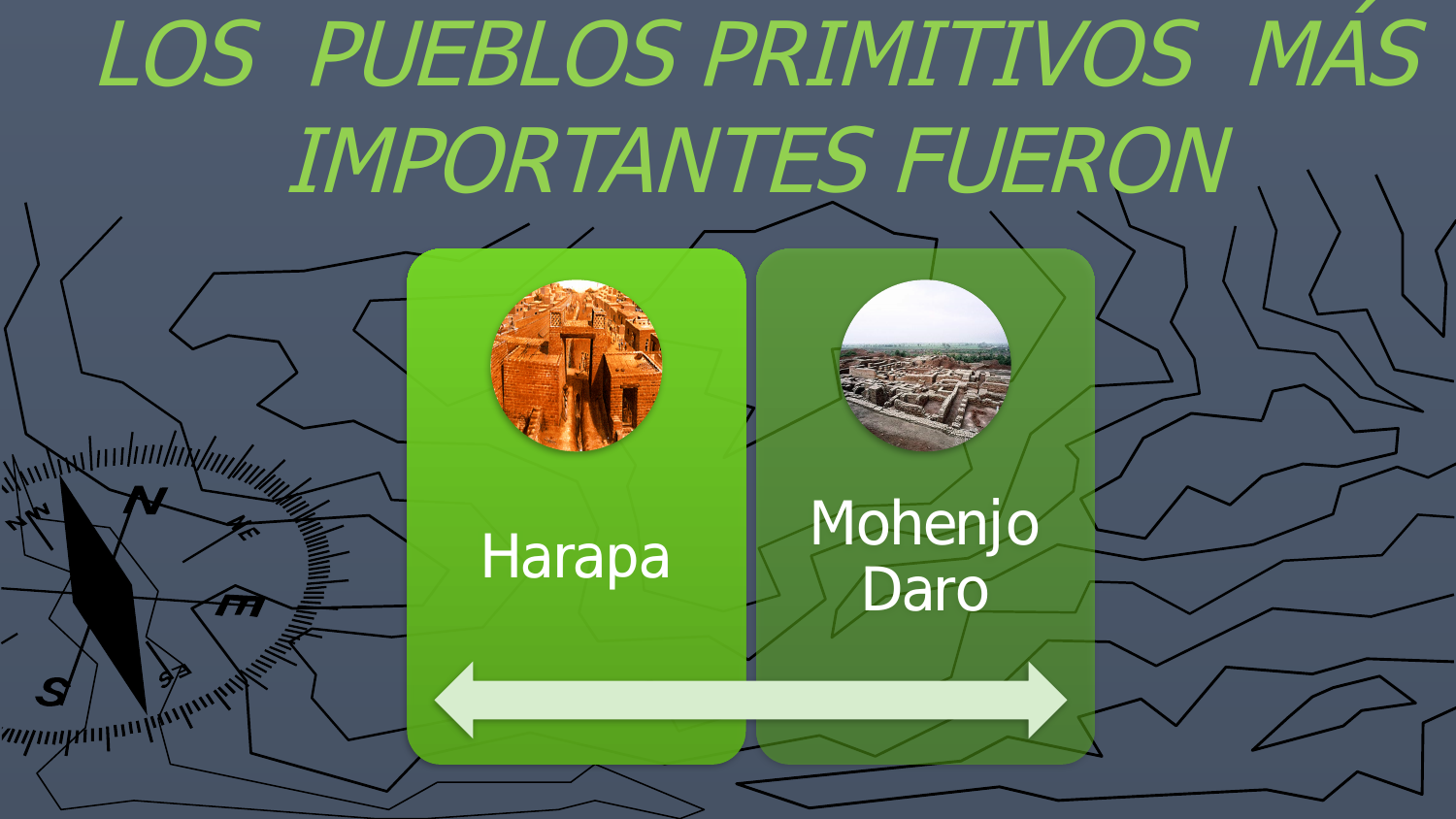

# Los  pueblos primitivos  más importantes fueron
Harapa
Mohenjo Daro